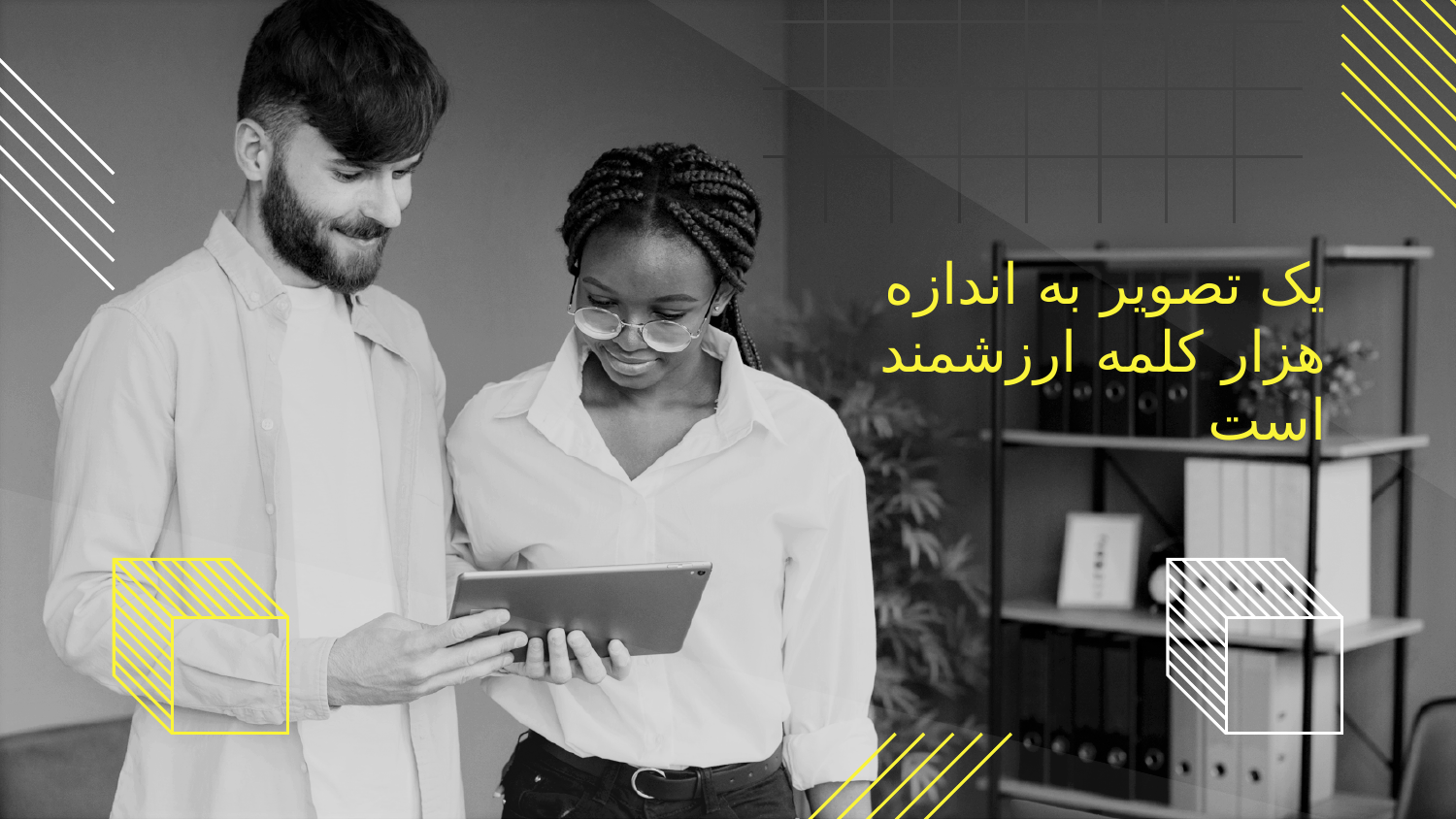

# یک تصویر به اندازه هزار کلمه ارزشمند است